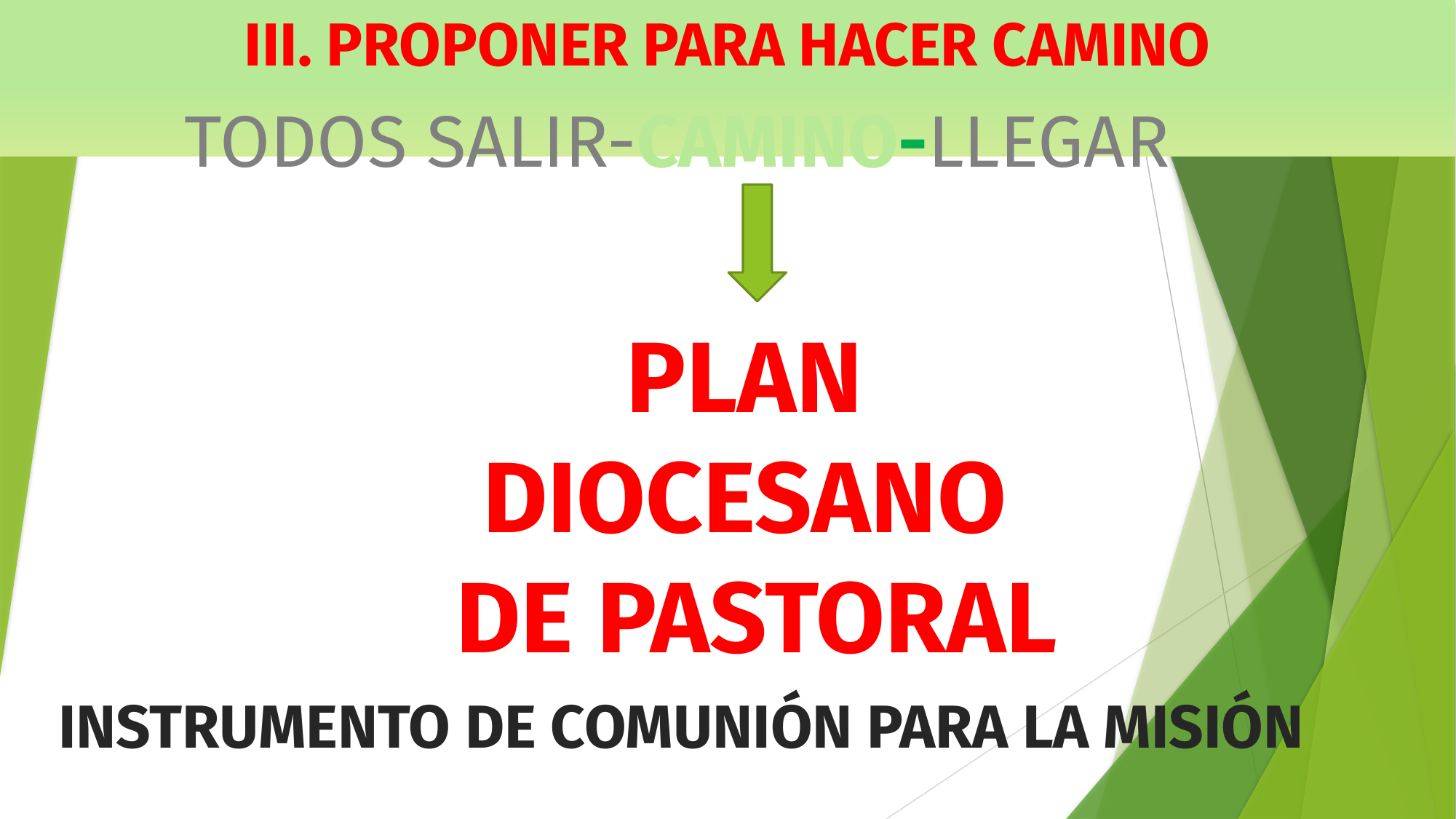

III. PROPONER PARA HACER CAMINO

	TODOS SALIR-CAMINO-LLEGAR

PLAN
DIOCESANO
DE PASTORAL
INSTRUMENTO DE COMUNIÓN PARA LA MISIÓN